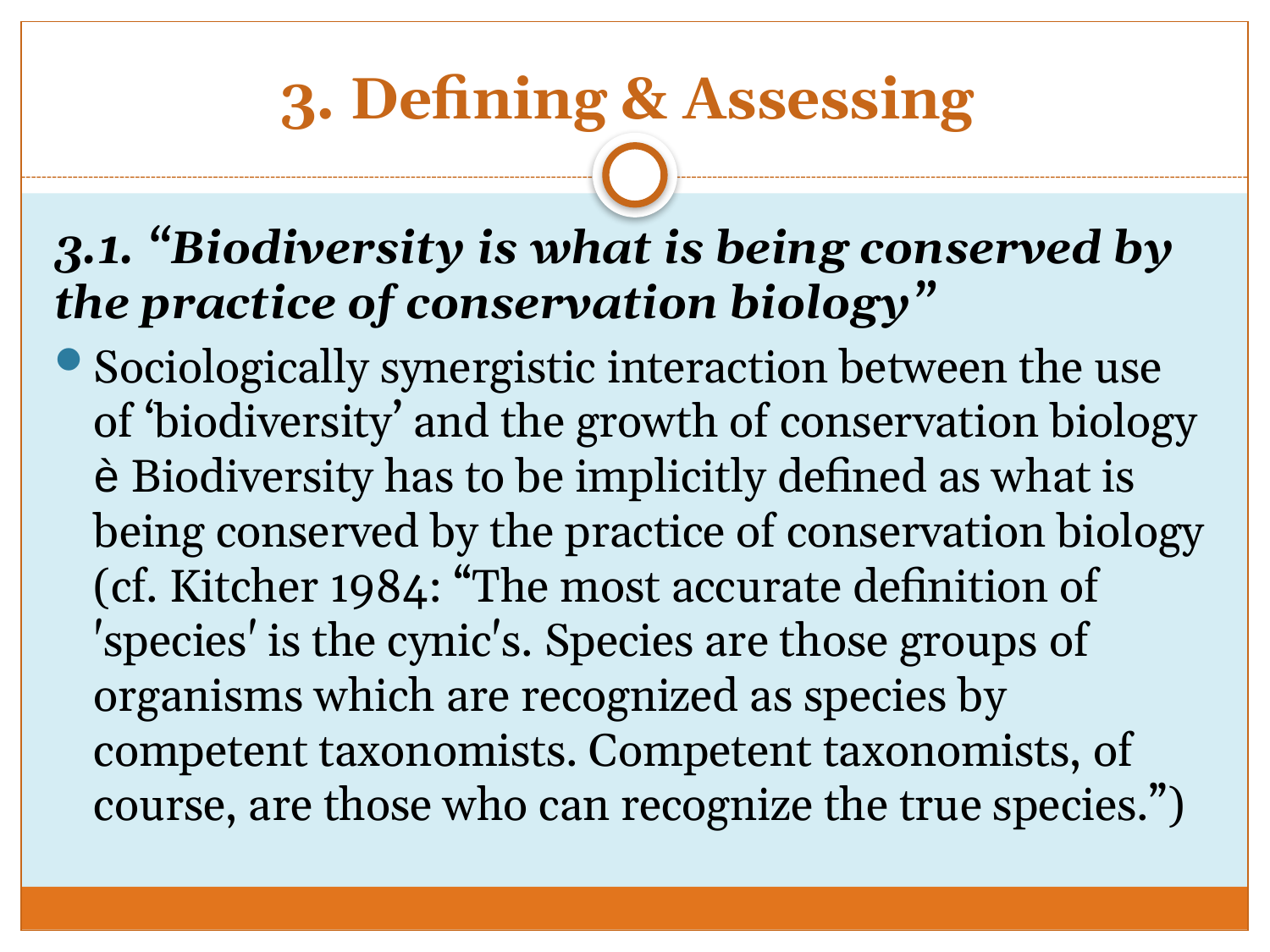

# 3. Defining & Assessing
3.1. “Biodiversity is what is being conserved by the practice of conservation biology”
Sociologically synergistic interaction between the use of ‘biodiversity’ and the growth of conservation biology è Biodiversity has to be implicitly defined as what is being conserved by the practice of conservation biology (cf. Kitcher 1984: “The most accurate definition of 'species' is the cynic's. Species are those groups of organisms which are recognized as species by competent taxonomists. Competent taxonomists, of course, are those who can recognize the true species.”)